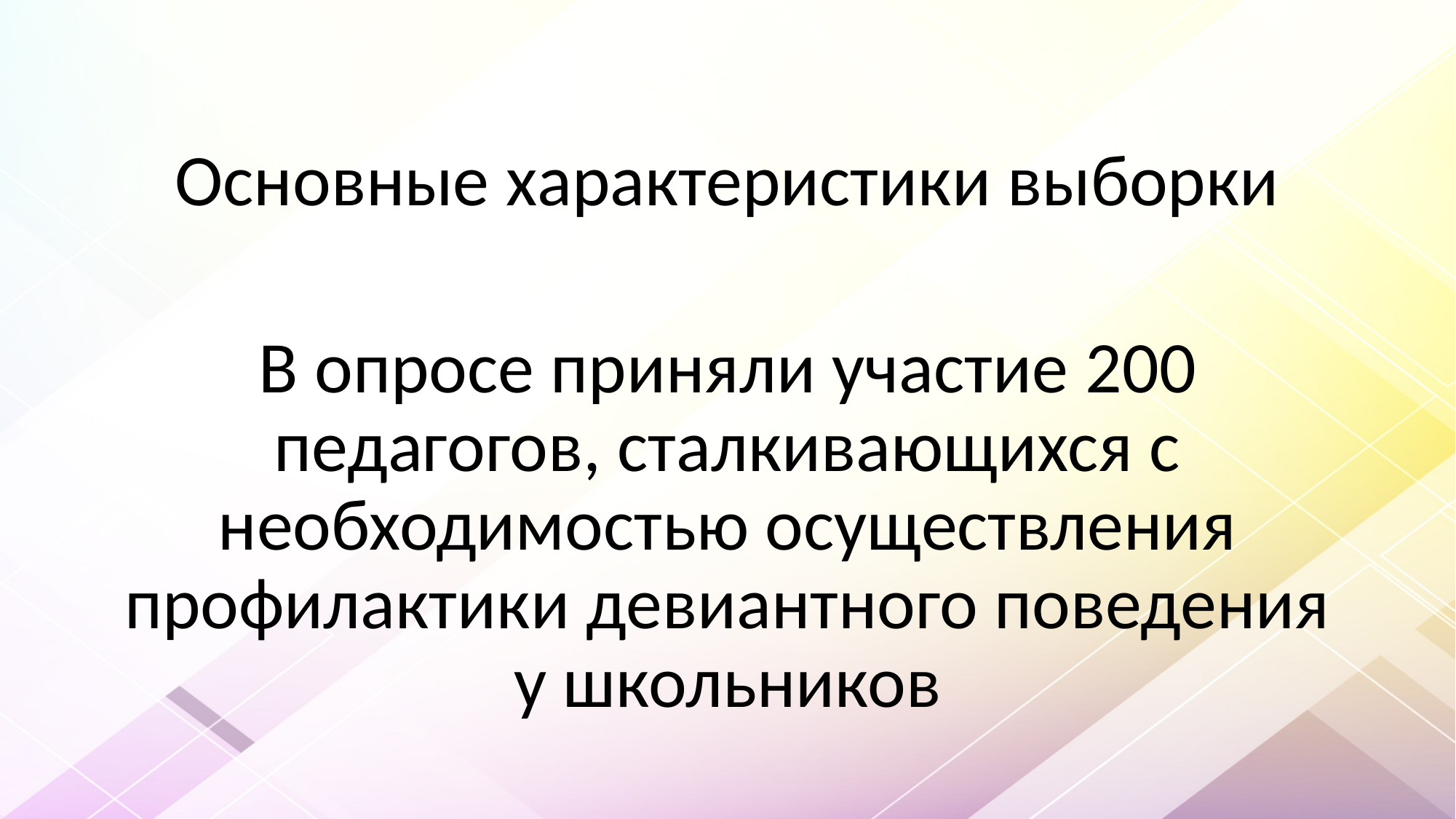

Основные характеристики выборки

В опросе приняли участие 200 педагогов, сталкивающихся с необходимостью осуществления профилактики девиантного поведения у школьников